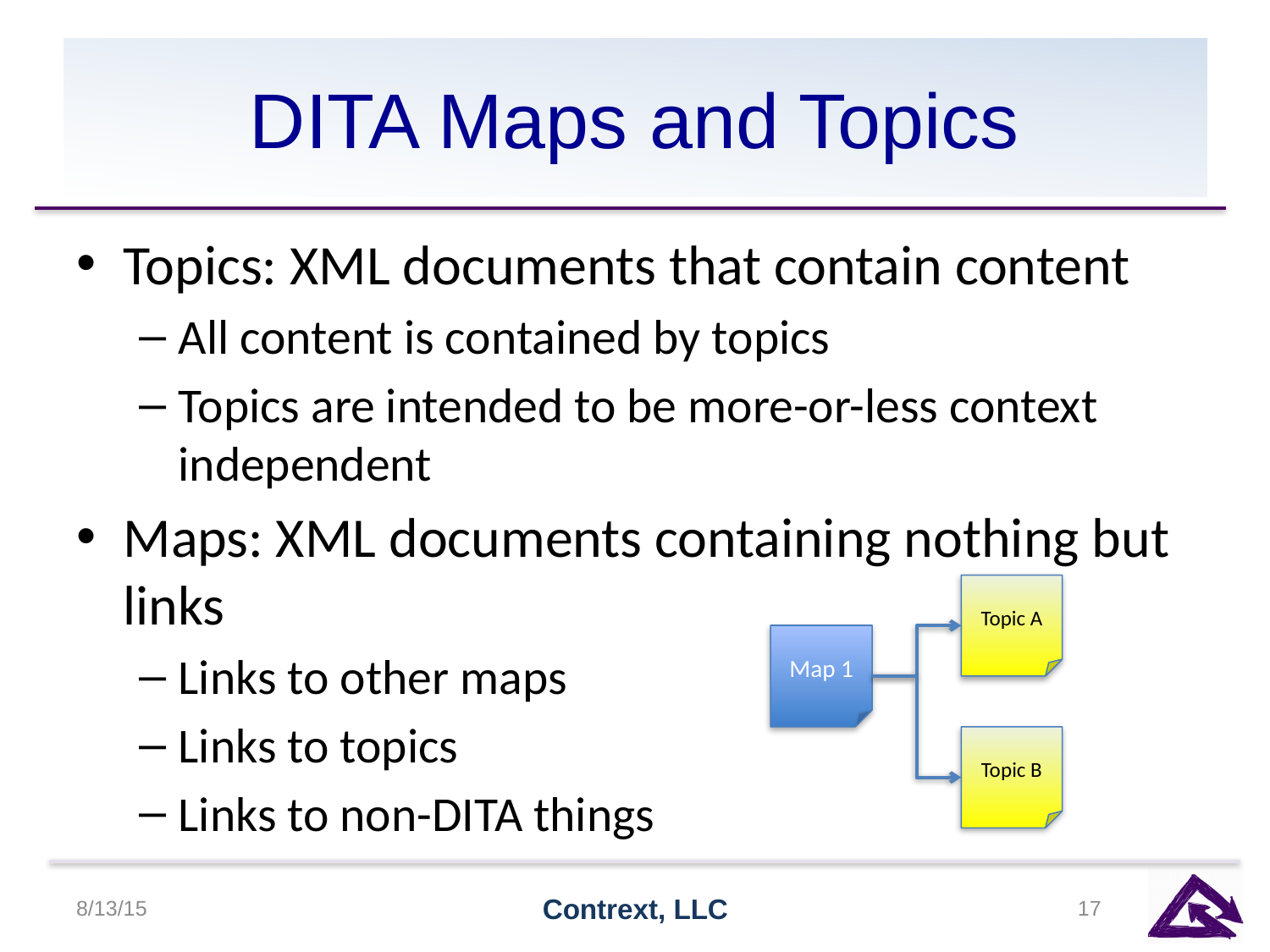

# DITA Maps and Topics
Topics: XML documents that contain content
All content is contained by topics
Topics are intended to be more-or-less context independent
Maps: XML documents containing nothing but links
Links to other maps
Links to topics
Links to non-DITA things
Topic A
Map 1
Topic B
8/13/15
Contrext, LLC
17